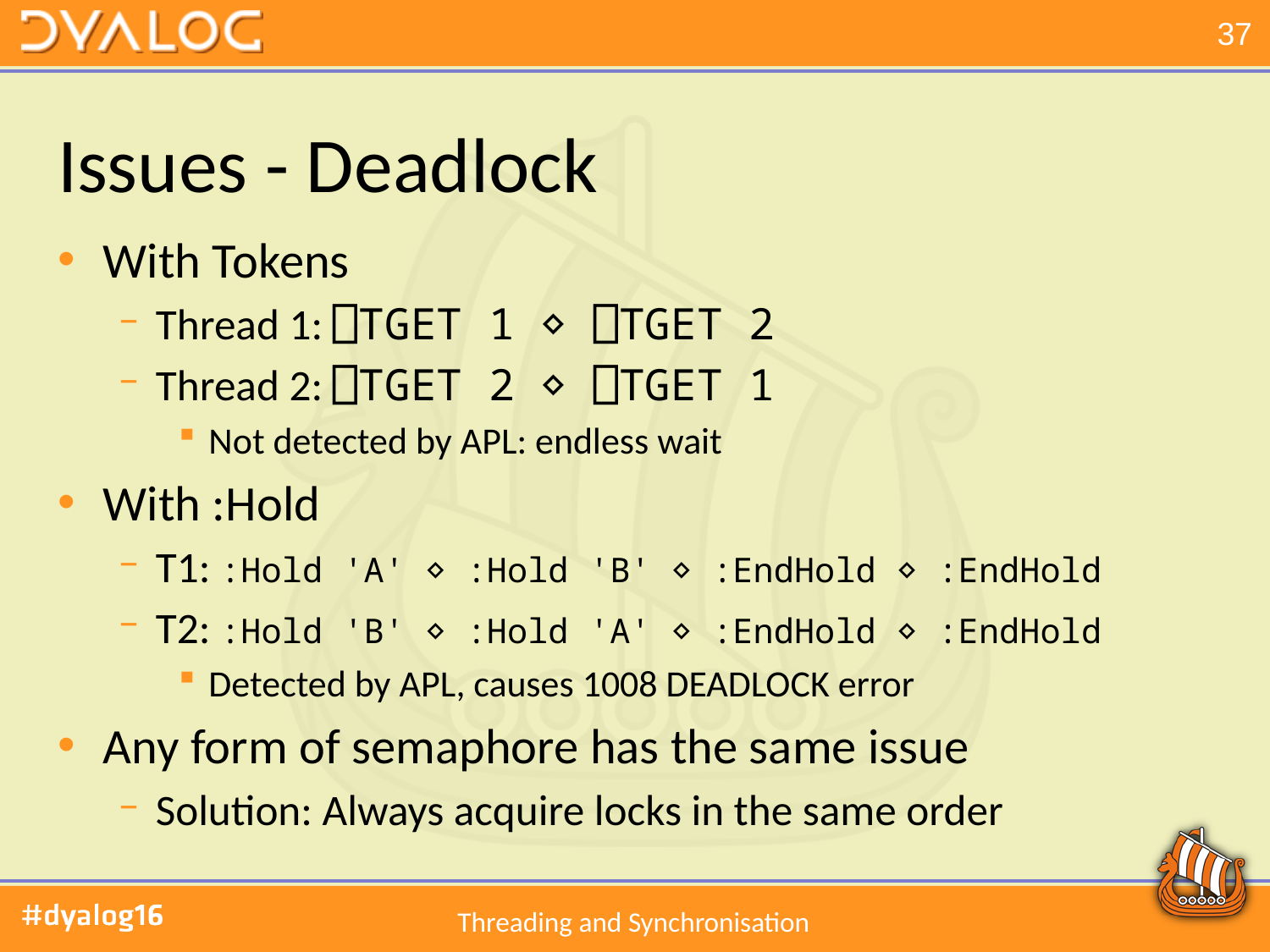

# Issues - Deadlock
With Tokens
Thread 1: ⎕TGET 1 ⋄ ⎕TGET 2
Thread 2: ⎕TGET 2 ⋄ ⎕TGET 1
Not detected by APL: endless wait
With :Hold
T1: :Hold 'A' ⋄ :Hold 'B' ⋄ :EndHold ⋄ :EndHold
T2: :Hold 'B' ⋄ :Hold 'A' ⋄ :EndHold ⋄ :EndHold
Detected by APL, causes 1008 DEADLOCK error
Any form of semaphore has the same issue
Solution: Always acquire locks in the same order
Threading and Synchronisation